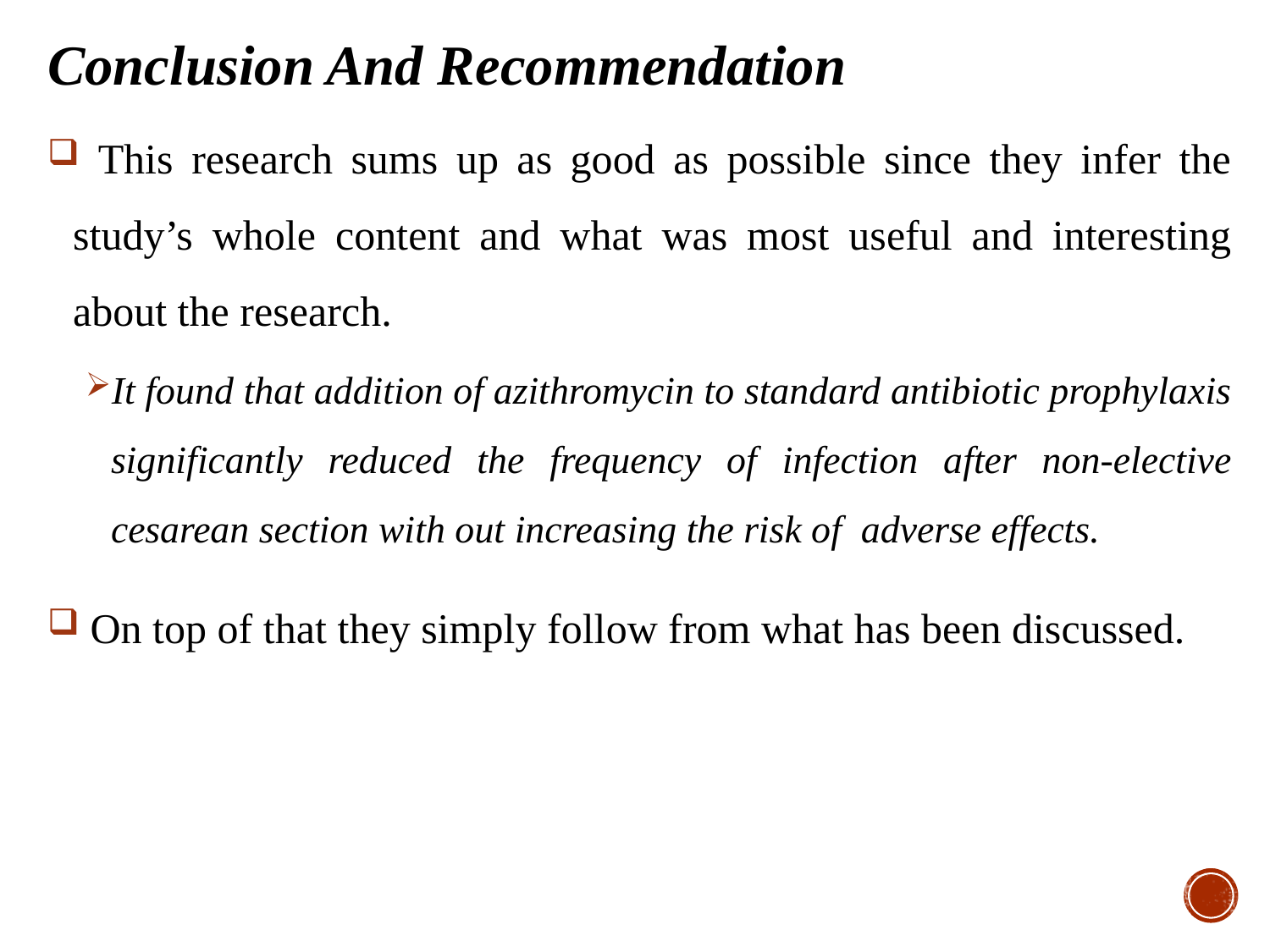

# Conclusion And Recommendation
 This research sums up as good as possible since they infer the study’s whole content and what was most useful and interesting about the research.
It found that addition of azithromycin to standard antibiotic prophylaxis significantly reduced the frequency of infection after non-elective cesarean section with out increasing the risk of  adverse effects.
 On top of that they simply follow from what has been discussed.

16